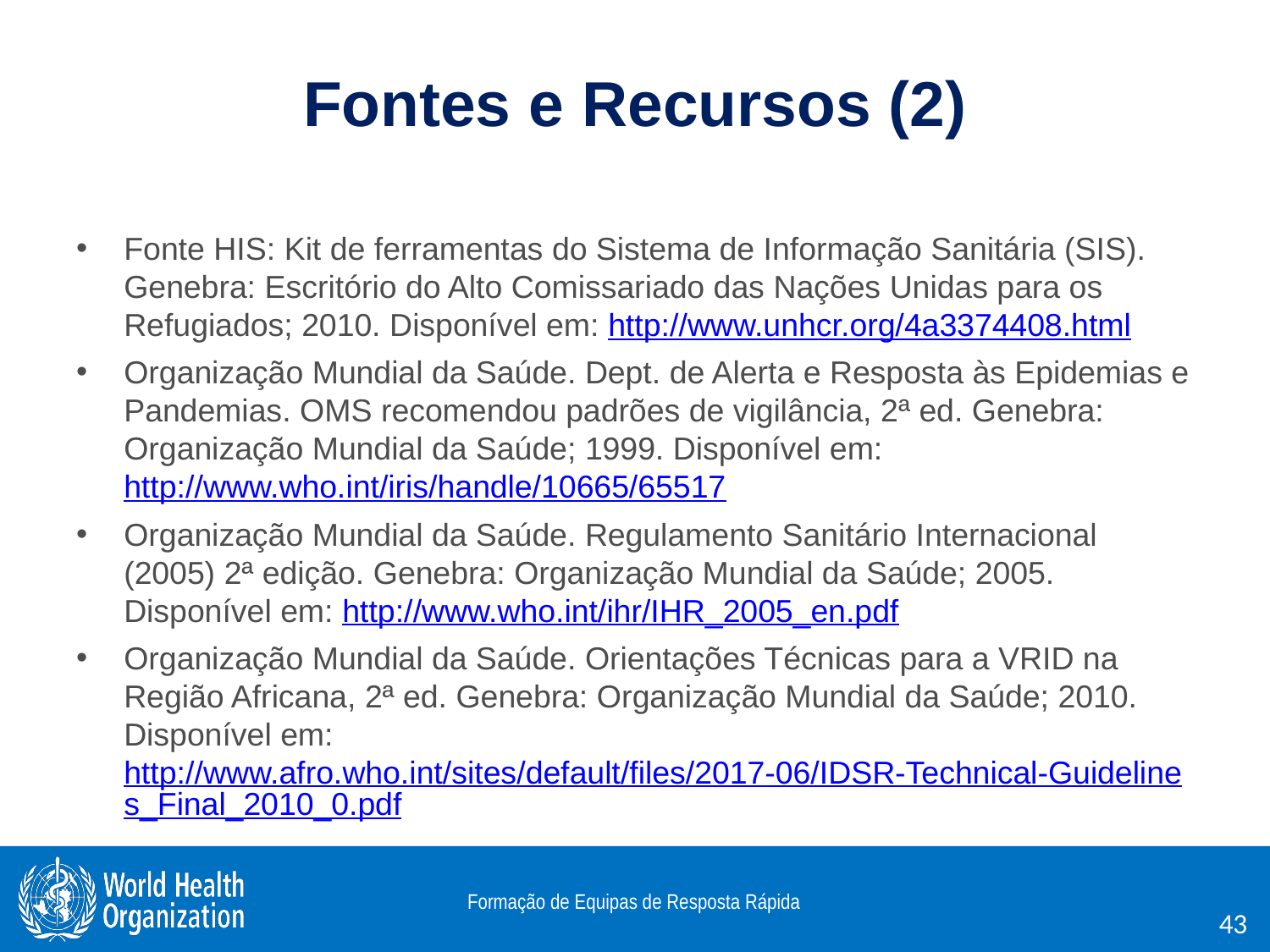

# Fontes e Recursos (2)
Fonte HIS: Kit de ferramentas do Sistema de Informação Sanitária (SIS). Genebra: Escritório do Alto Comissariado das Nações Unidas para os Refugiados; 2010. Disponível em: http://www.unhcr.org/4a3374408.html
Organização Mundial da Saúde. Dept. de Alerta e Resposta às Epidemias e Pandemias. OMS recomendou padrões de vigilância, 2ª ed. Genebra: Organização Mundial da Saúde; 1999. Disponível em: http://www.who.int/iris/handle/10665/65517
Organização Mundial da Saúde. Regulamento Sanitário Internacional (2005) 2ª edição. Genebra: Organização Mundial da Saúde; 2005. Disponível em: http://www.who.int/ihr/IHR_2005_en.pdf
Organização Mundial da Saúde. Orientações Técnicas para a VRID na Região Africana, 2ª ed. Genebra: Organização Mundial da Saúde; 2010. Disponível em: http://www.afro.who.int/sites/default/files/2017-06/IDSR-Technical-Guidelines_Final_2010_0.pdf